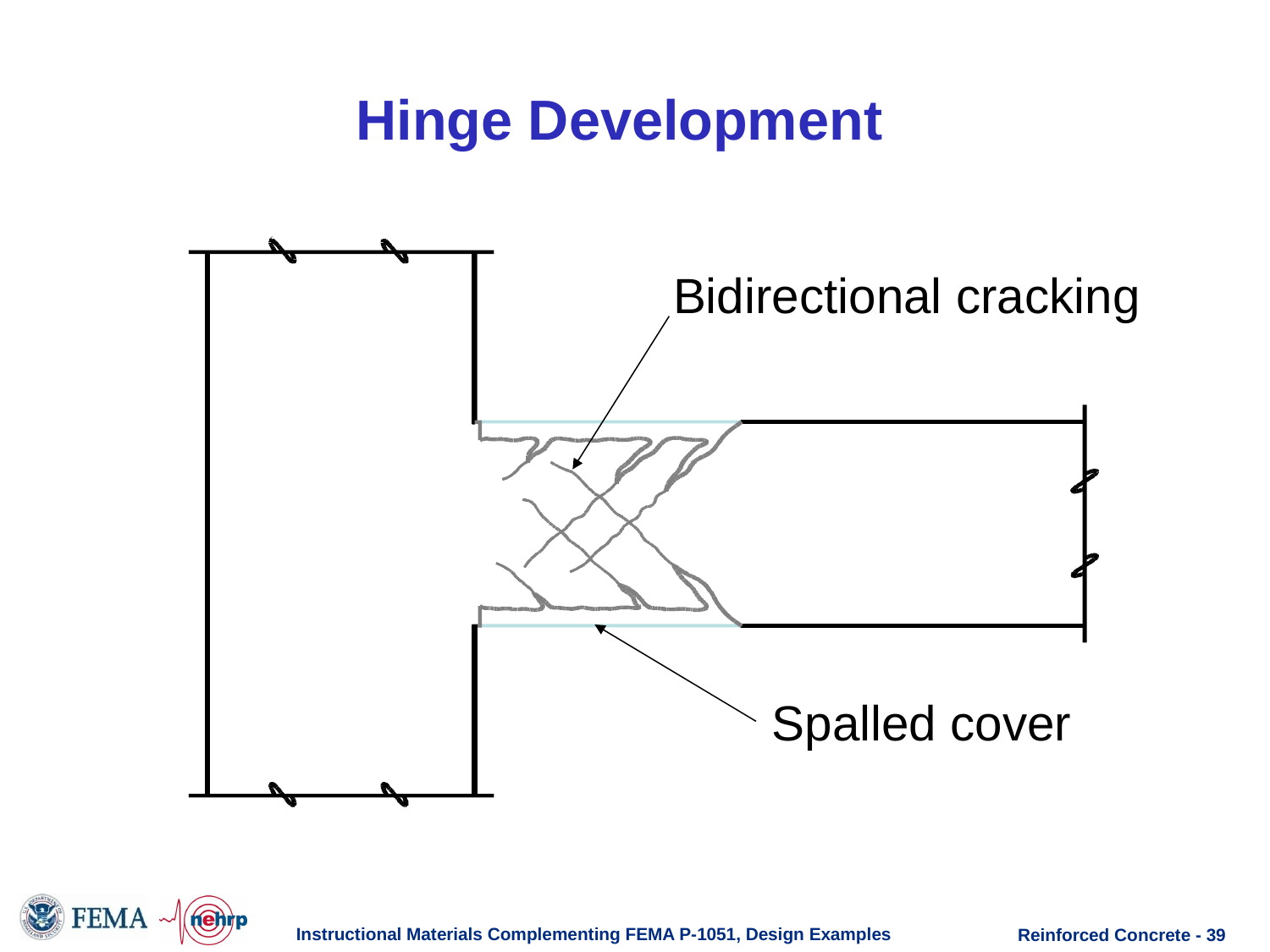

# Hinge Development

Bidirectional cracking

Spalled cover

Instructional Materials Complementing FEMA P-1051, Design Examples